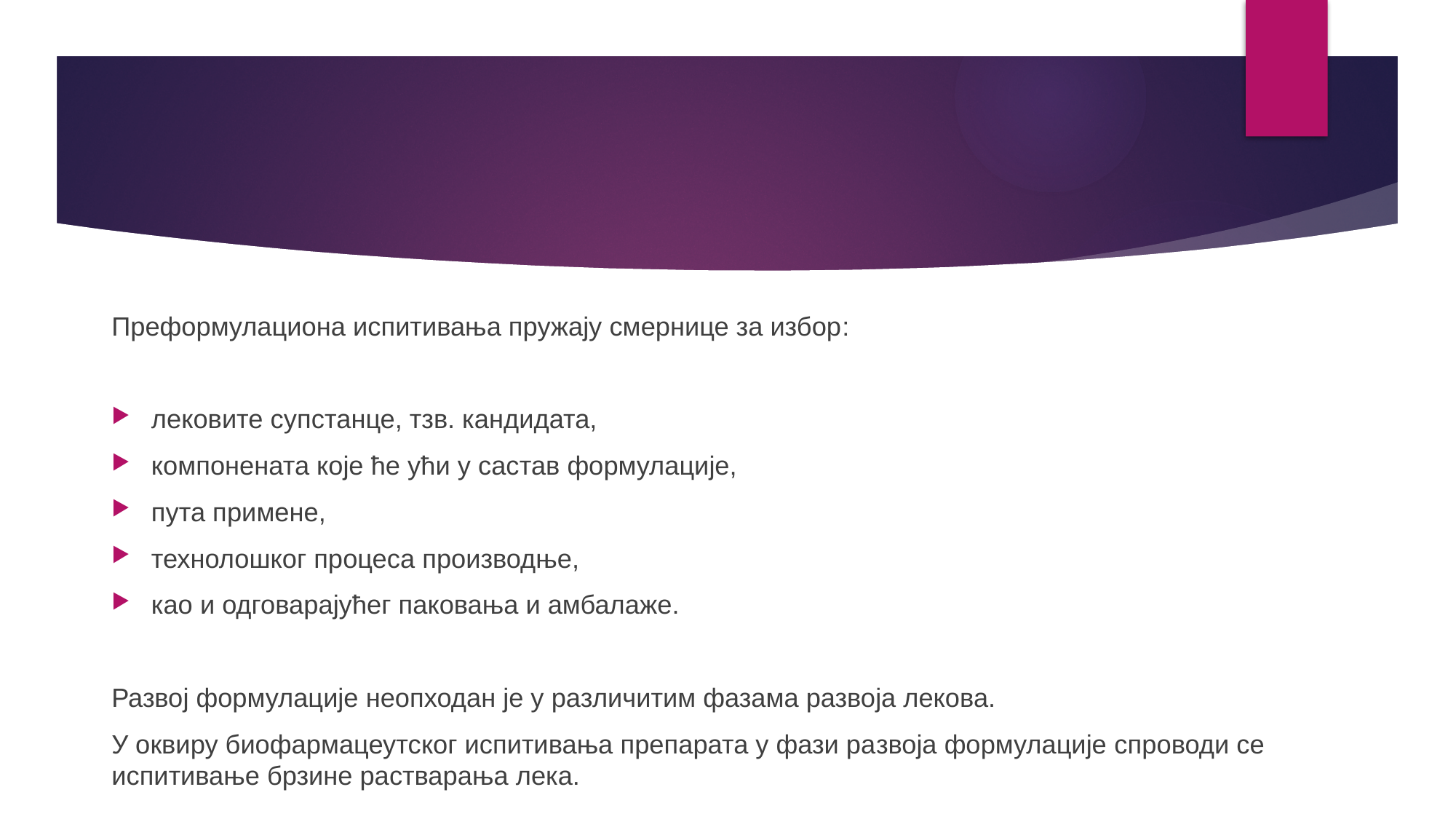

Преформулациона испитивања пружају смернице за избор:

лековите супстанце, тзв. кандидата,
компонената које ће ући у састав формулације,
пута примене,
технолошког процеса производње,
као и одговарајућег паковања и амбалаже.

Развој формулације неопходан је у различитим фазама развоја лекова.
У оквиру биофармацеутског испитивања препарата у фази развоја формулације спроводи се испитивање брзине растварања лека.